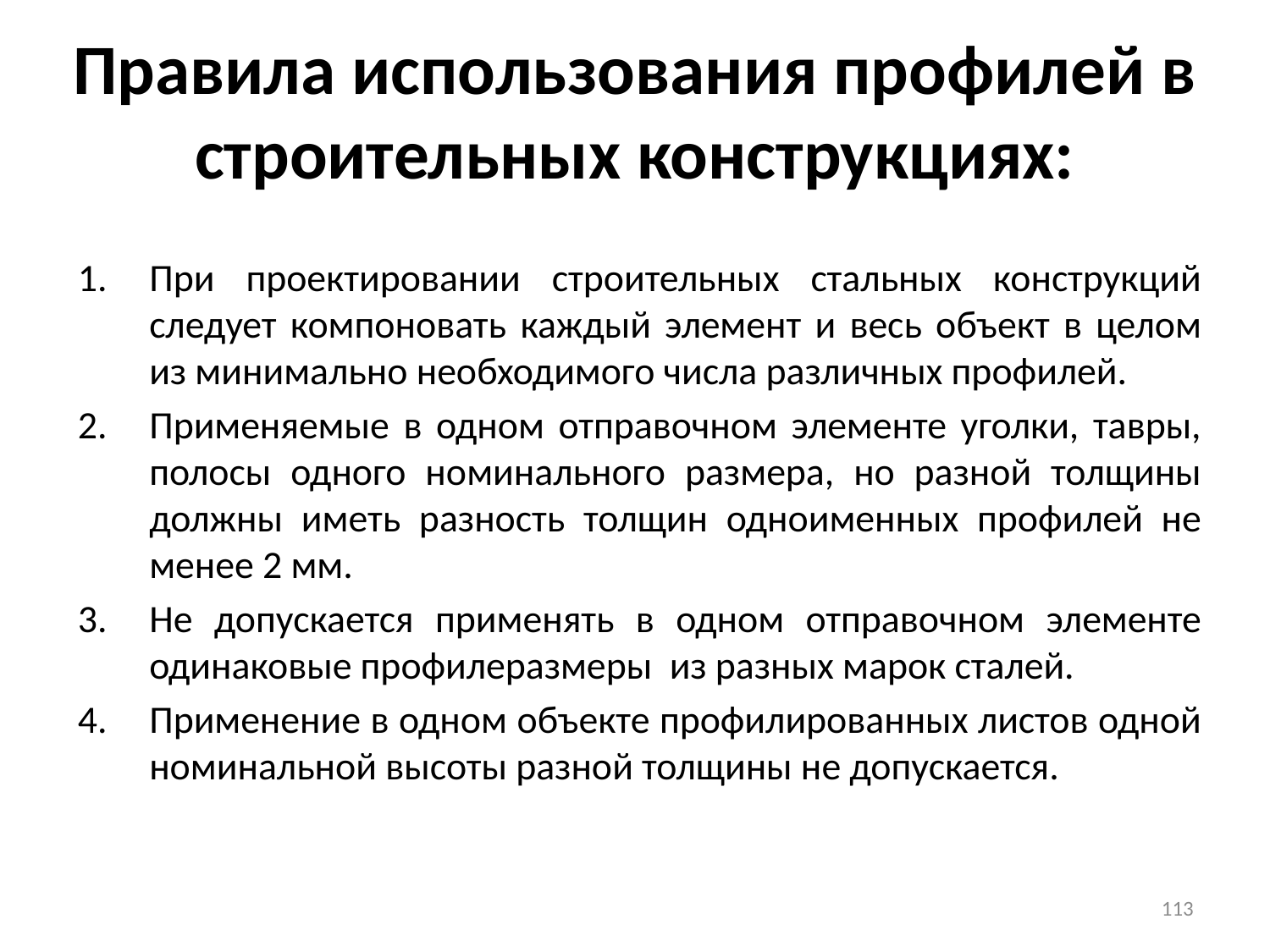

Правила использования профилей в строительных конструкциях:
При проектировании строительных стальных конструкций следует компоновать каждый элемент и весь объект в целом из минимально необходимого числа различных профилей.
Применяемые в одном отправочном элементе уголки, тавры, полосы одного номинального размера, но разной толщины должны иметь разность толщин одноименных профилей не менее 2 мм.
Не допускается применять в одном отправочном элементе одинаковые профилеразмеры  из разных марок сталей.
Применение в одном объекте профилированных листов одной номинальной высоты разной толщины не допускается.
113